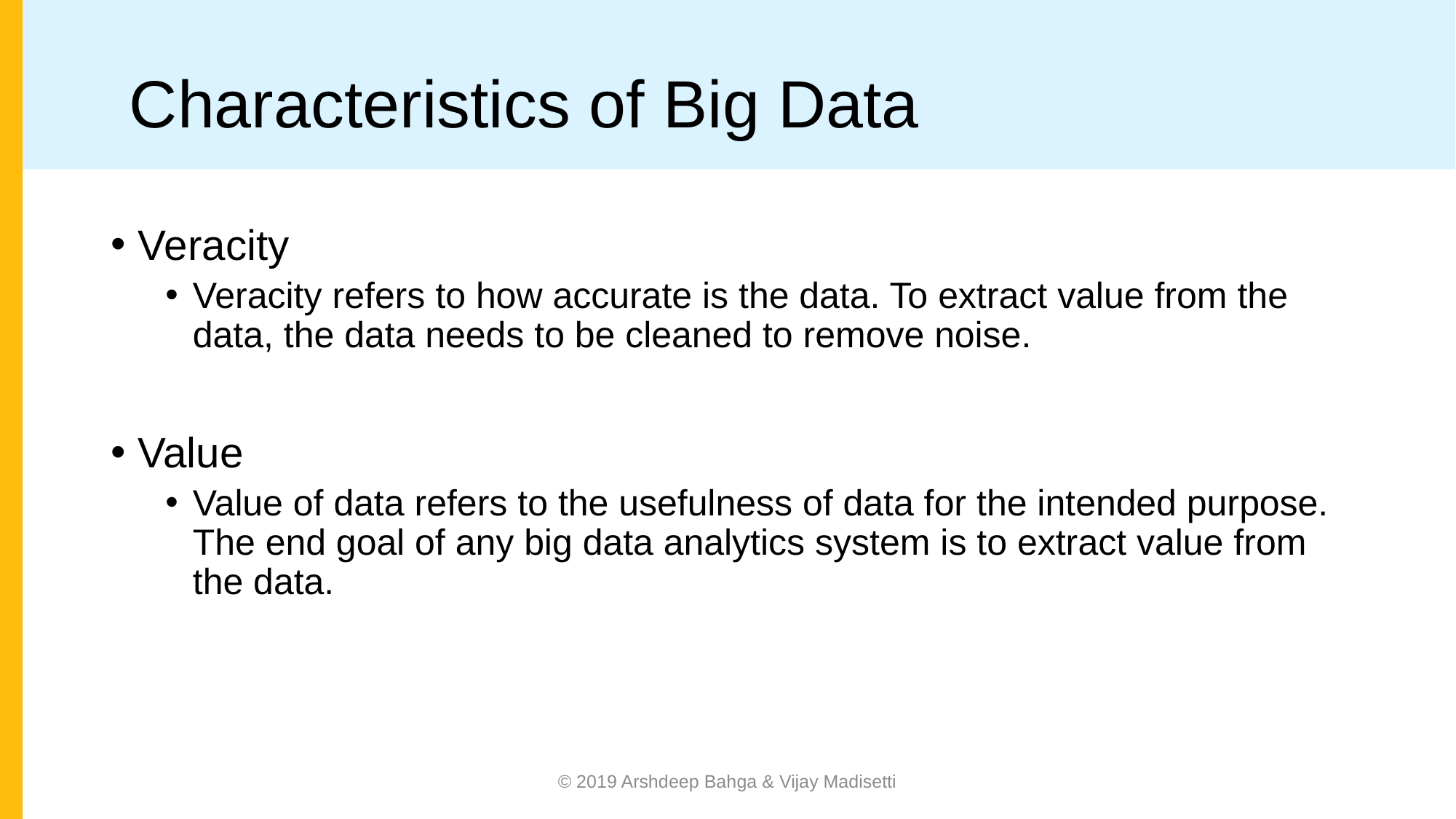

# Characteristics of Big Data
Veracity
Veracity refers to how accurate is the data. To extract value from the data, the data needs to be cleaned to remove noise.

Value
Value of data refers to the usefulness of data for the intended purpose. The end goal of any big data analytics system is to extract value from the data.
© 2019 Arshdeep Bahga & Vijay Madisetti